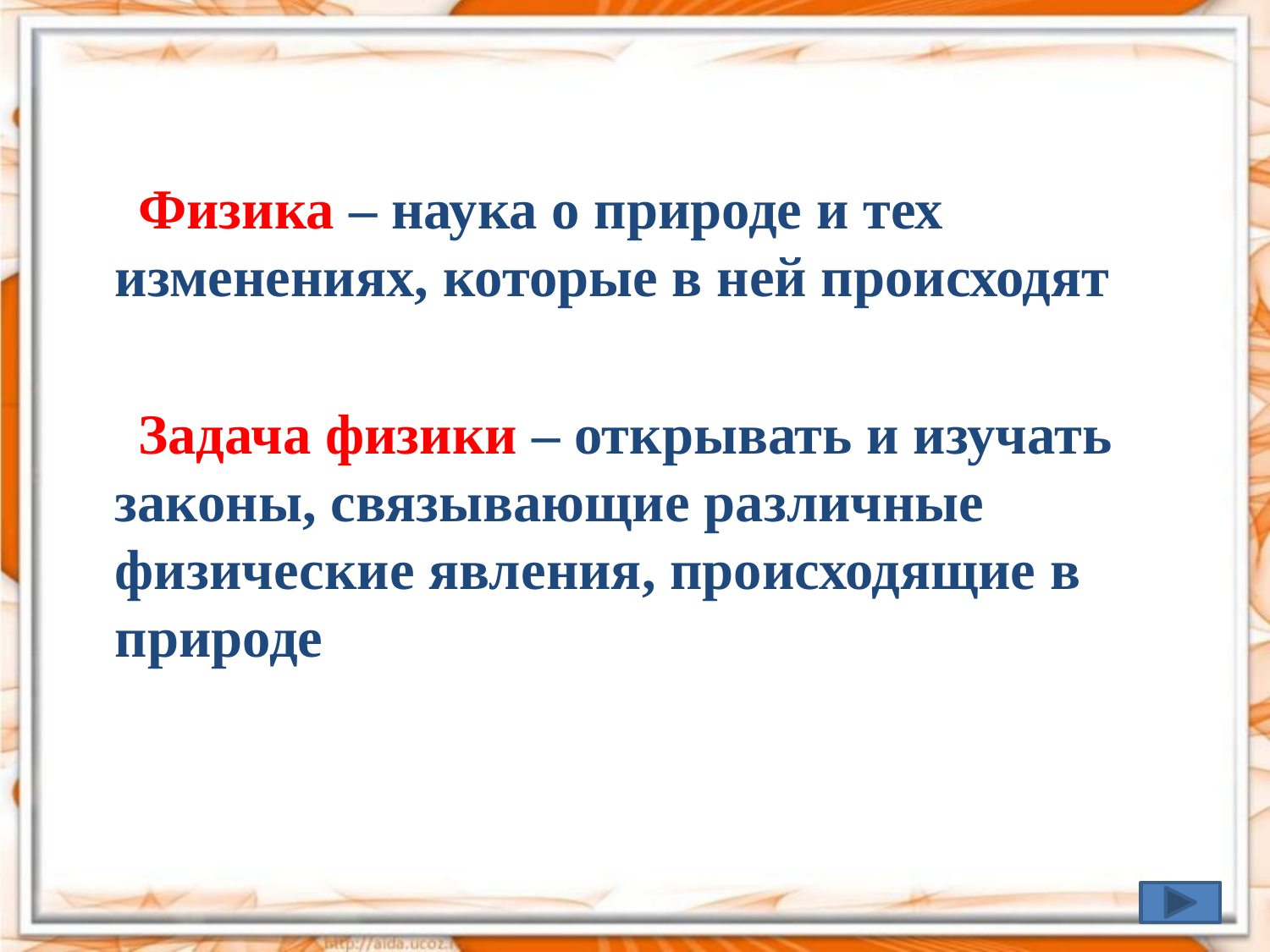

Физика – наука о природе и тех изменениях, которые в ней происходят

     Задача физики – открывать и изучать законы, связывающие различные физические явления, происходящие в природе